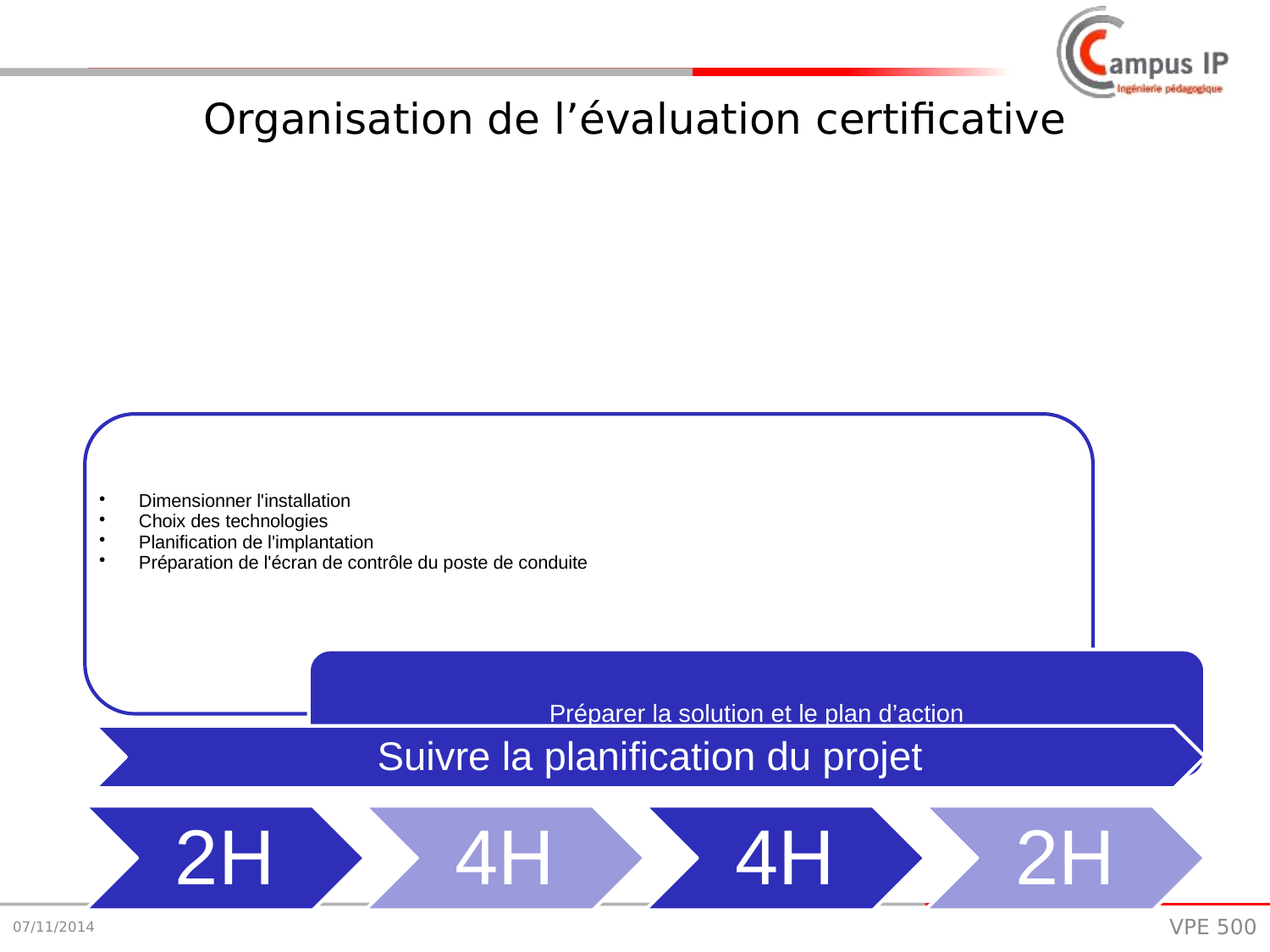

# Organisation de l’évaluation certificative
Préparer la solution et le plan d’action
Dimensionner l'installation
Choix des technologies
Planification de l'implantation
Préparation de l'écran de contrôle du poste de conduite
Suivre la planification du projet
2H
4H
4H
2H
07/11/2014
VPE 500